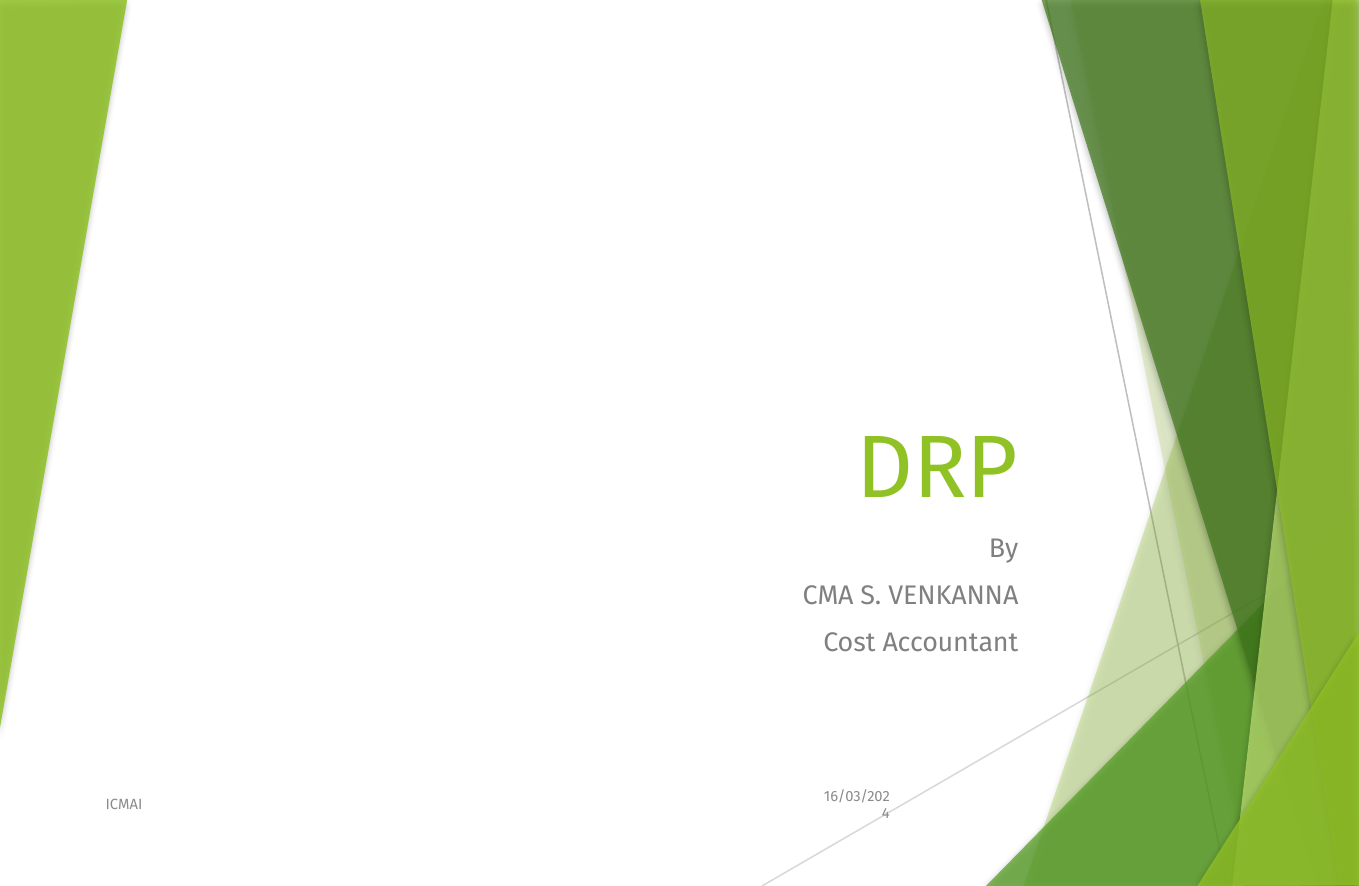

# DRP
By
CMA S. VENKANNA
Cost Accountant
ICMAI
16/03/2024